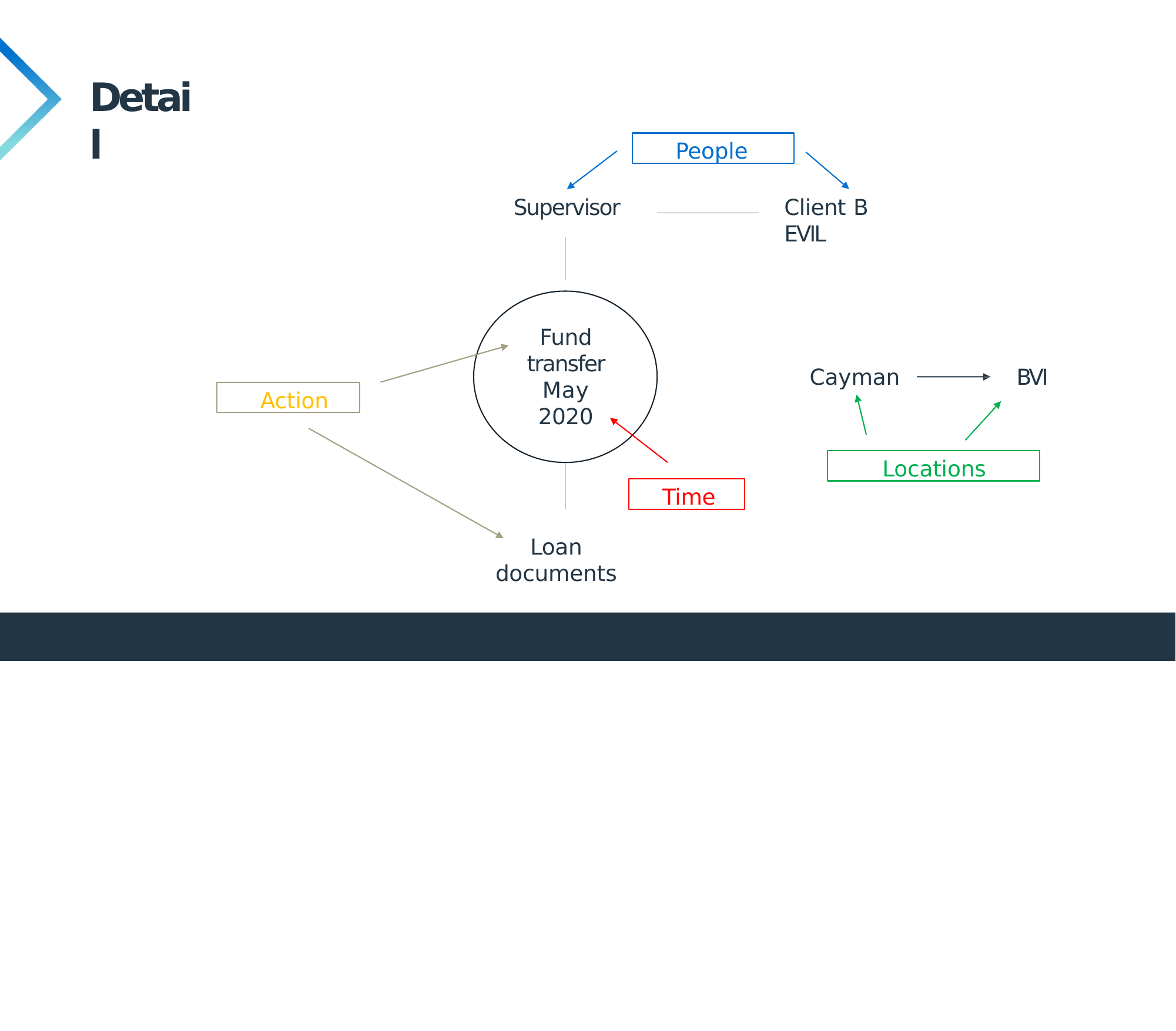

# Detail
People

Supervisor
Client B EVIL

Fund transfer May 2020

Cayman
BVI

Action

Locations

Time
Loan
documents